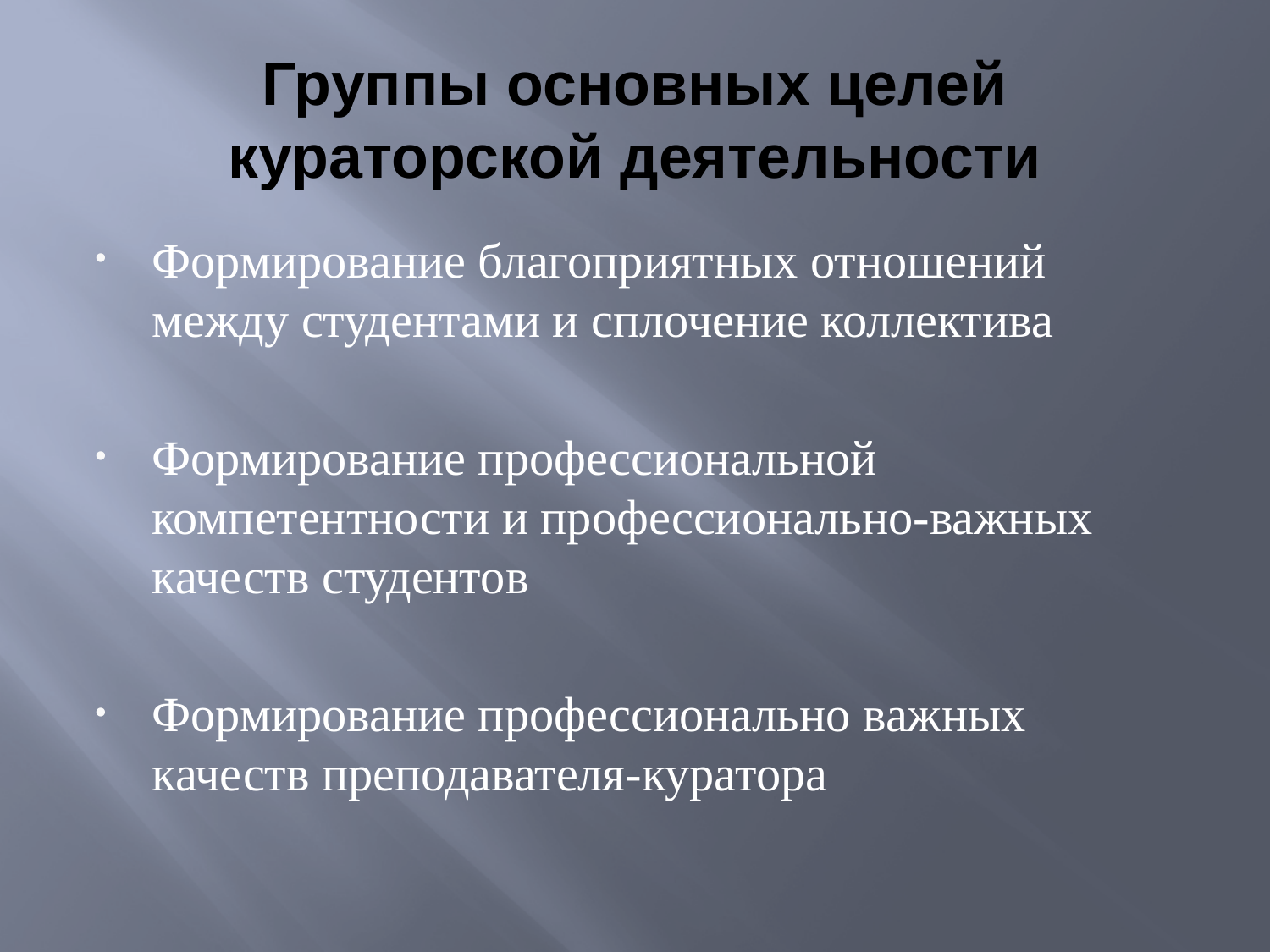

# Группы основных целей кураторской деятельности
Формирование благоприятных отношений между студентами и сплочение коллектива

Формирование профессиональной компетентности и профессионально-важных качеств студентов

Формирование профессионально важных качеств преподавателя-куратора